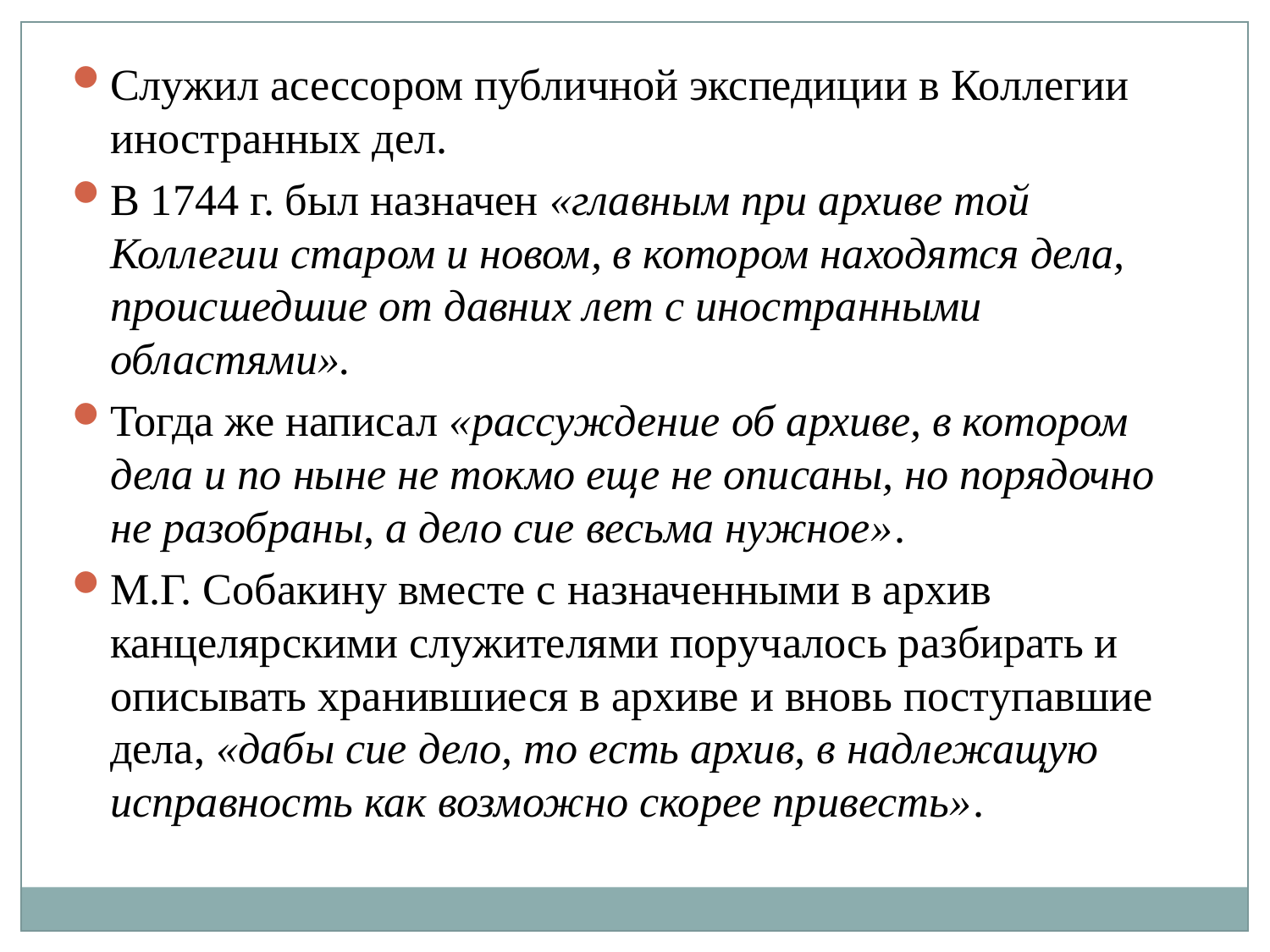

Служил асессором публичной экспедиции в Коллегии иностранных дел.
В 1744 г. был назначен «главным при архиве той Коллегии старом и новом, в котором находятся дела, происшедшие от давних лет с иностранными областями».
Тогда же написал «рассуждение об архиве, в котором дела и по ныне не токмо еще не описаны, но порядочно не разобраны, а дело сие весьма нужное».
М.Г. Собакину вместе с назначенными в архив канцелярскими служителями поручалось разбирать и описывать хранившиеся в архиве и вновь поступавшие дела, «дабы сие дело, то есть архив, в надлежащую исправность как возможно скорее привесть».